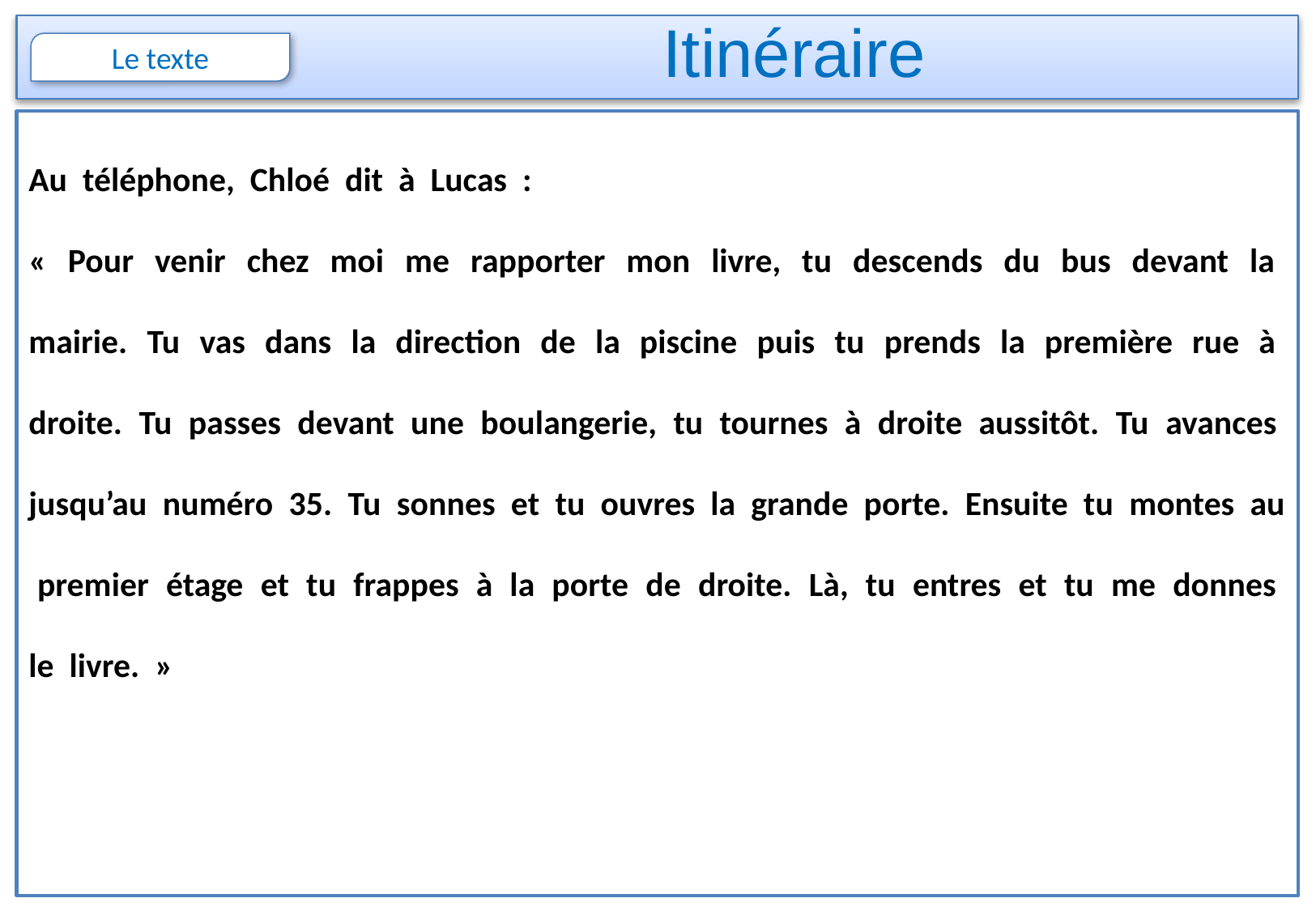

# Itinéraire
Au  téléphone,  Chloé  dit  à  Lucas  :
«  Pour  venir  chez  moi  me  rapporter  mon  livre,  tu  descends  du  bus  devant  la  mairie.  Tu  vas  dans  la  direction  de  la  piscine  puis  tu  prends  la  première  rue  à  droite.  Tu  passes  devant  une  boulangerie,  tu  tournes  à  droite  aussitôt.  Tu  avances  jusqu’au  numéro  35.  Tu  sonnes  et  tu  ouvres  la  grande  porte.  Ensuite  tu  montes  au  premier  étage  et  tu  frappes  à  la  porte  de  droite.  Là,  tu  entres  et  tu  me  donnes  le  livre.  »